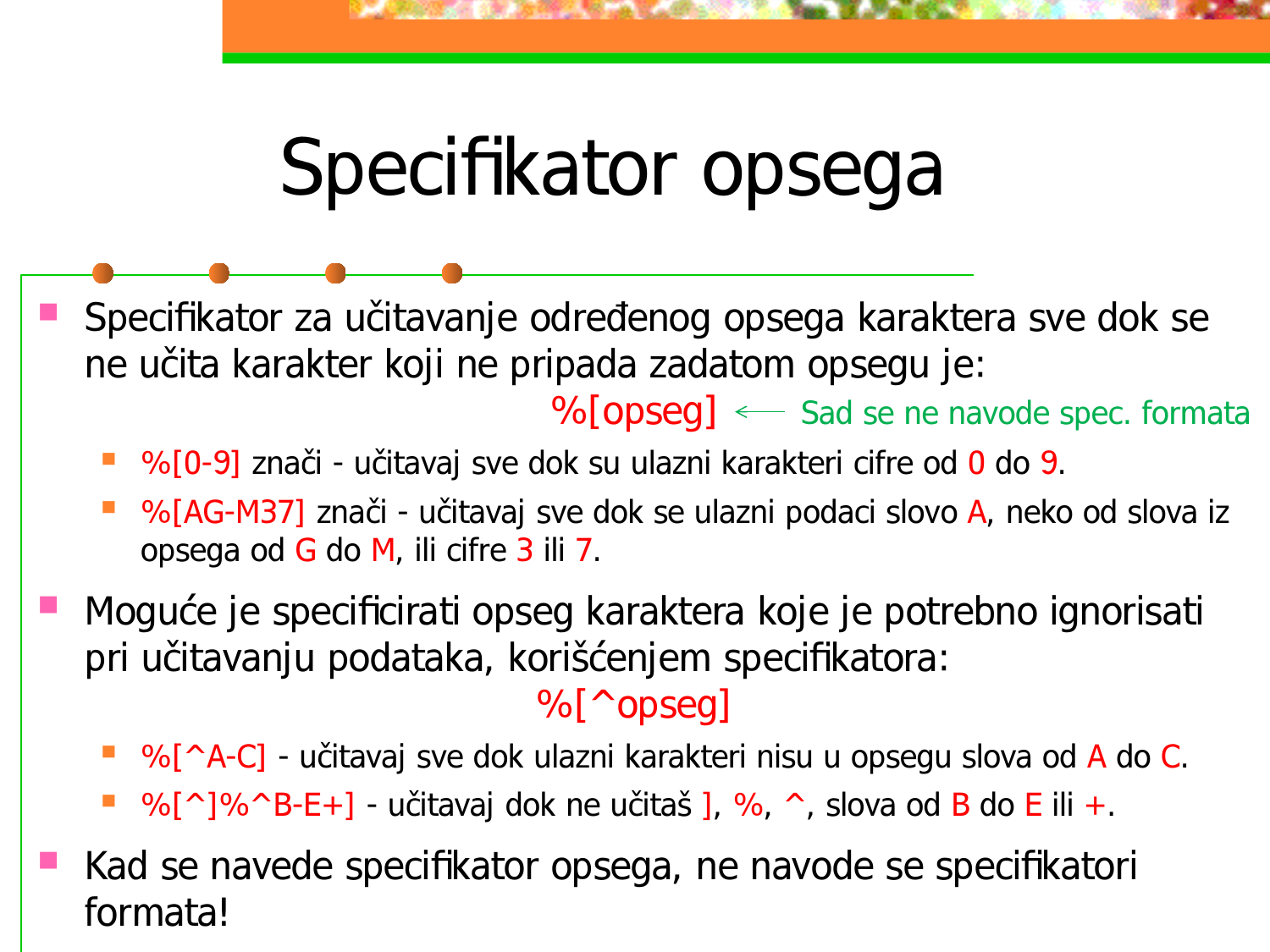

# Specifikator opsega
Specifikator za učitavanje određenog opsega karaktera sve dok se ne učita karakter koji ne pripada zadatom opsegu je:
%[opseg]
%[0-9] znači - učitavaj sve dok su ulazni karakteri cifre od 0 do 9.
%[AG-M37] znači - učitavaj sve dok se ulazni podaci slovo A, neko od slova iz opsega od G do M, ili cifre 3 ili 7.
Moguće je specificirati opseg karaktera koje je potrebno ignorisati pri učitavanju podataka, korišćenjem specifikatora:
%[^opseg]
%[^A-C] - učitavaj sve dok ulazni karakteri nisu u opsegu slova od A do C.
%[^]%^B-E+] - učitavaj dok ne učitaš ], %, ^, slova od B do E ili +.
Kad se navede specifikator opsega, ne navode se specifikatori formata!
Sad se ne navode spec. formata